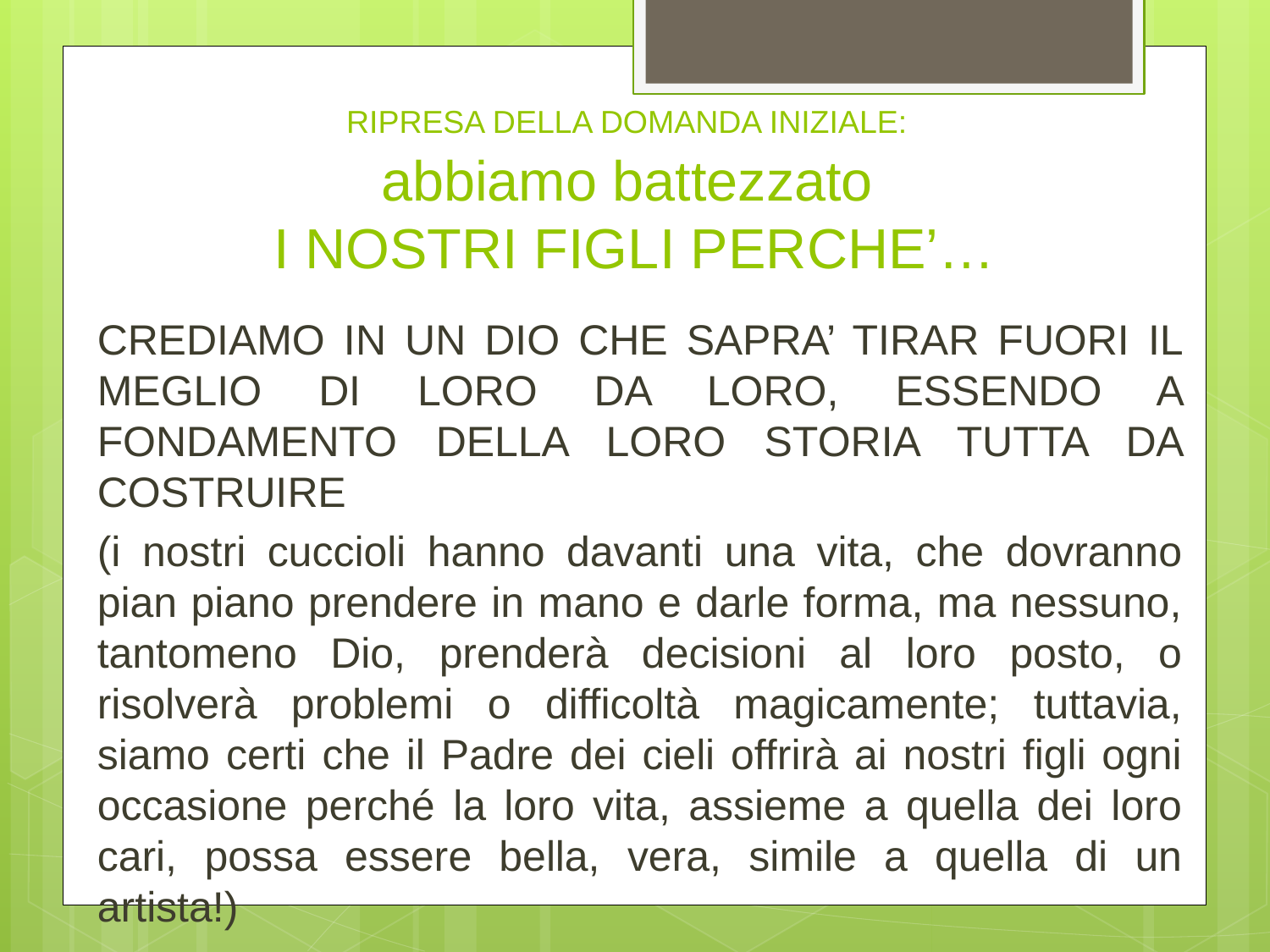

# RIPRESA DELLA DOMANDA INIZIALE: abbiamo battezzato I NOSTRI FIGLI PERCHE’…
CREDIAMO IN UN DIO CHE SAPRA’ TIRAR FUORI IL MEGLIO DI LORO DA LORO, ESSENDO A FONDAMENTO DELLA LORO STORIA TUTTA DA COSTRUIRE
(i nostri cuccioli hanno davanti una vita, che dovranno pian piano prendere in mano e darle forma, ma nessuno, tantomeno Dio, prenderà decisioni al loro posto, o risolverà problemi o difficoltà magicamente; tuttavia, siamo certi che il Padre dei cieli offrirà ai nostri figli ogni occasione perché la loro vita, assieme a quella dei loro cari, possa essere bella, vera, simile a quella di un artista!)